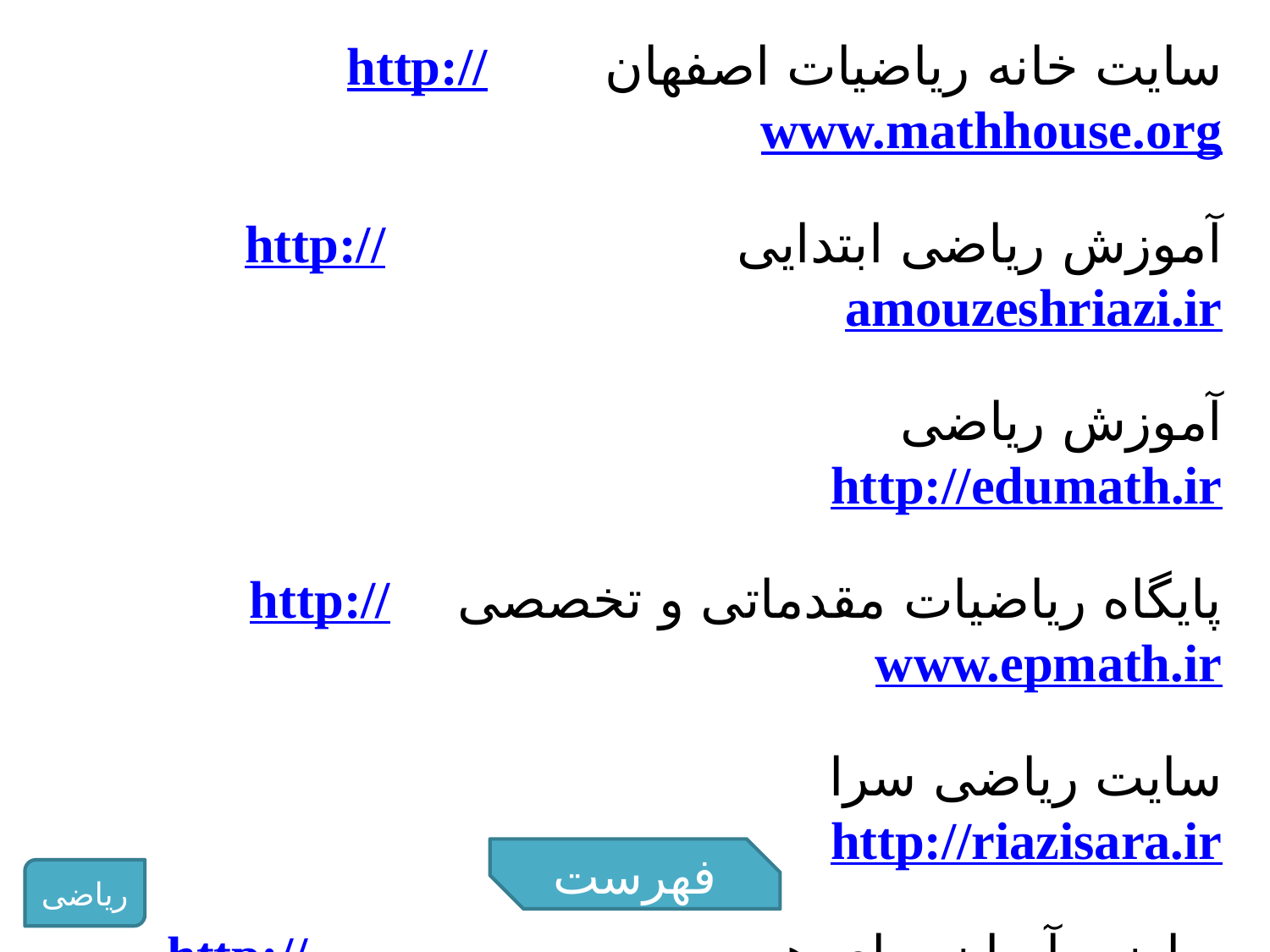

سایت خانه ریاضیات اصفهان       http://www.mathhouse.org

آموزش ریاضی ابتدایی                     http://amouzeshriazi.ir

آموزش ریاضی                                                http://edumath.ir

پایگاه ریاضیات مقدماتی و تخصصی    http://www.epmath.ir

سایت ریاضی سرا                                             http://riazisara.ir

ریاضی آسان برای همه                         http://math2easy.com

انیمیشن های ریاضی                          http://managheby.lxb.ir

فهرست
ریاضی